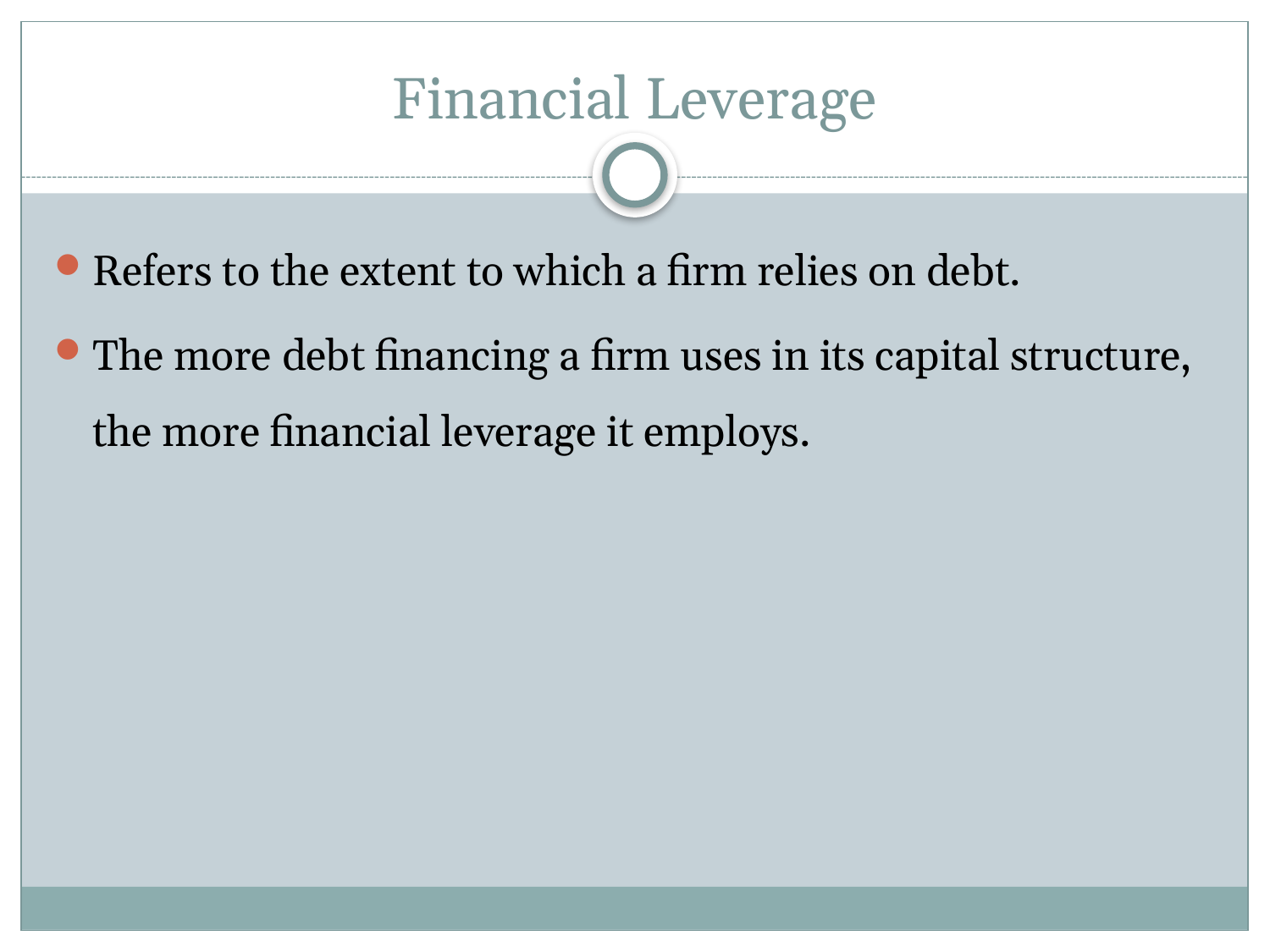

# Financial Leverage
Refers to the extent to which a firm relies on debt.
The more debt financing a firm uses in its capital structure, the more financial leverage it employs.